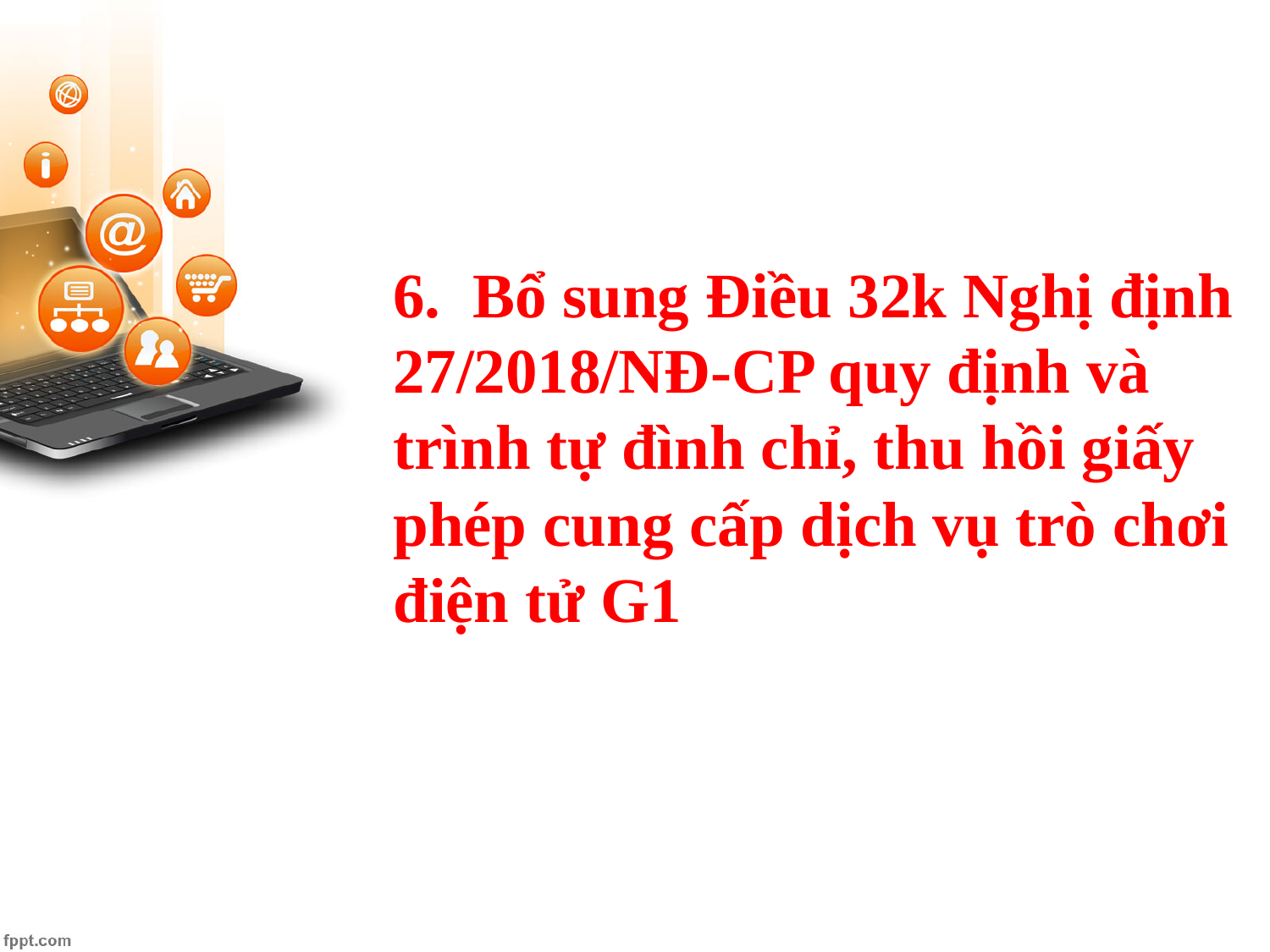

# 6.  Bổ sung Điều 32k Nghị định 27/2018/NĐ-CP quy định và trình tự đình chỉ, thu hồi giấy phép cung cấp dịch vụ trò chơi điện tử G1